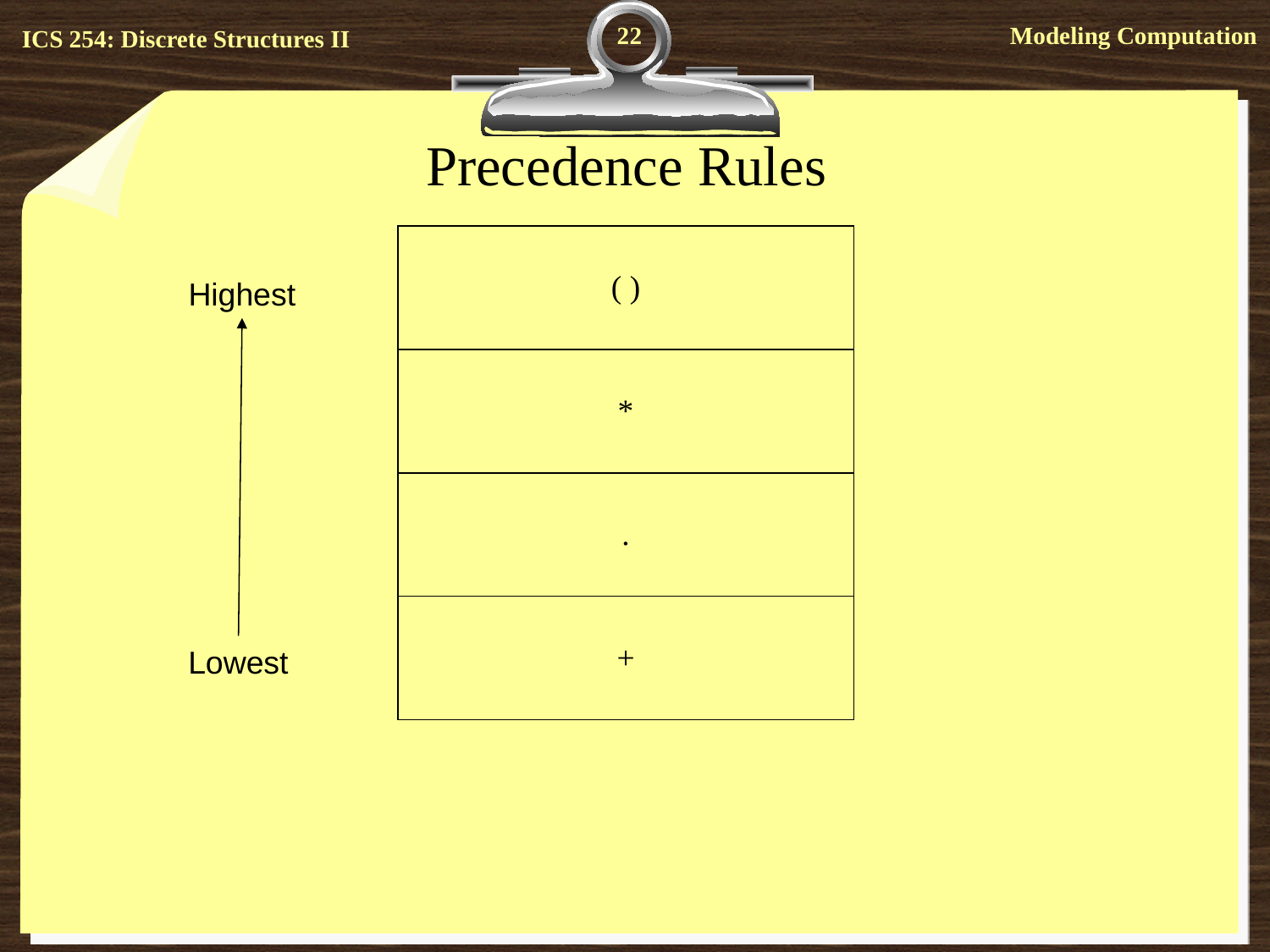

22
# Precedence Rules
| ( ) |
| --- |
| \* |
| . |
| + |
Highest
Lowest